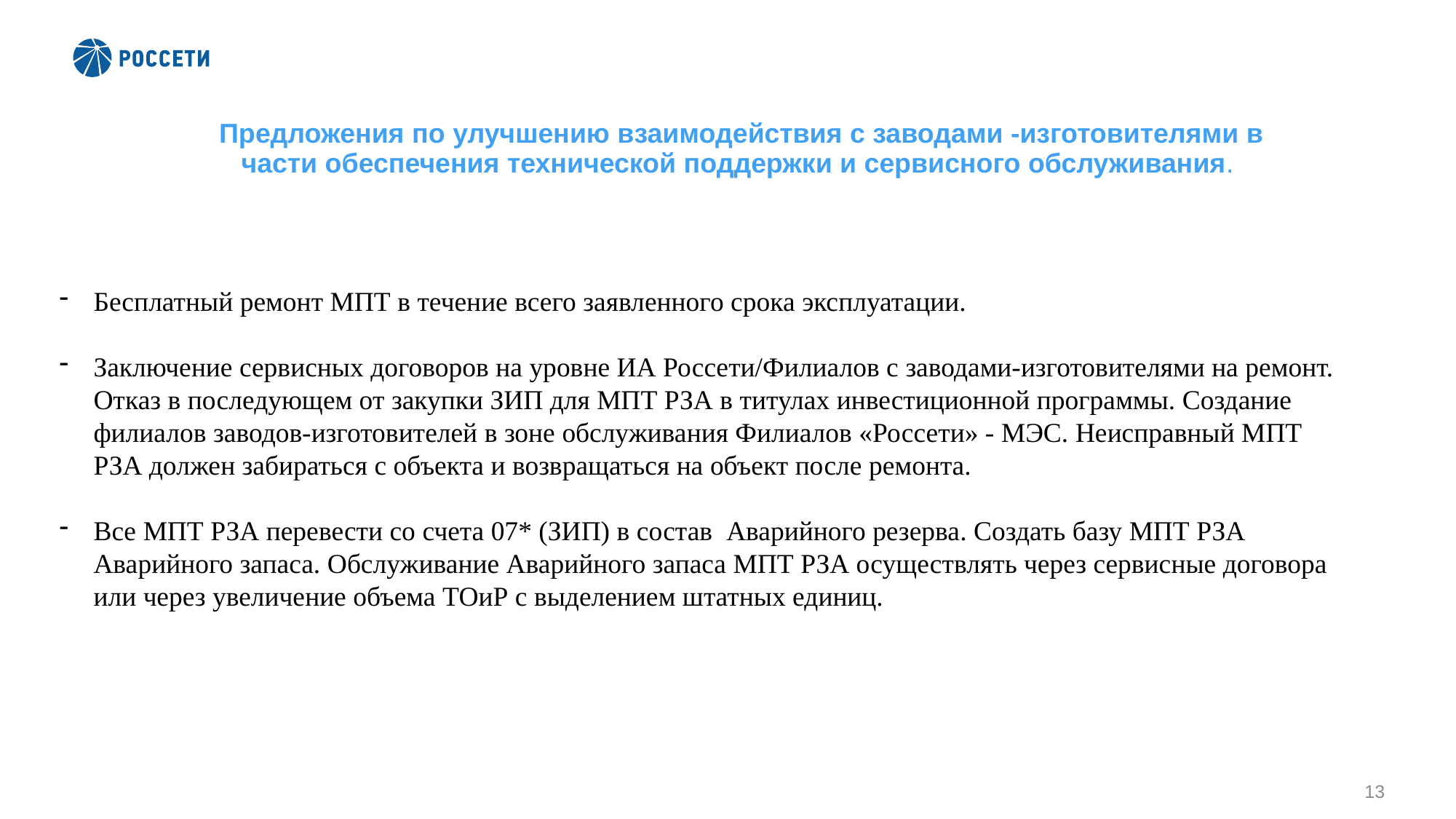

Предложения по улучшению взаимодействия с заводами -изготовителями в части обеспечения технической поддержки и сервисного обслуживания.

Бесплатный ремонт МПТ в течение всего заявленного срока эксплуатации.

Заключение сервисных договоров на уровне ИА Россети/Филиалов с заводами-изготовителями на ремонт. Отказ в последующем от закупки ЗИП для МПТ РЗА в титулах инвестиционной программы. Создание филиалов заводов-изготовителей в зоне обслуживания Филиалов «Россети» - МЭС. Неисправный МПТ РЗА должен забираться с объекта и возвращаться на объект после ремонта.

Все МПТ РЗА перевести со счета 07* (ЗИП) в состав  Аварийного резерва. Создать базу МПТ РЗА Аварийного запаса. Обслуживание Аварийного запаса МПТ РЗА осуществлять через сервисные договора или через увеличение объема ТОиР с выделением штатных единиц.